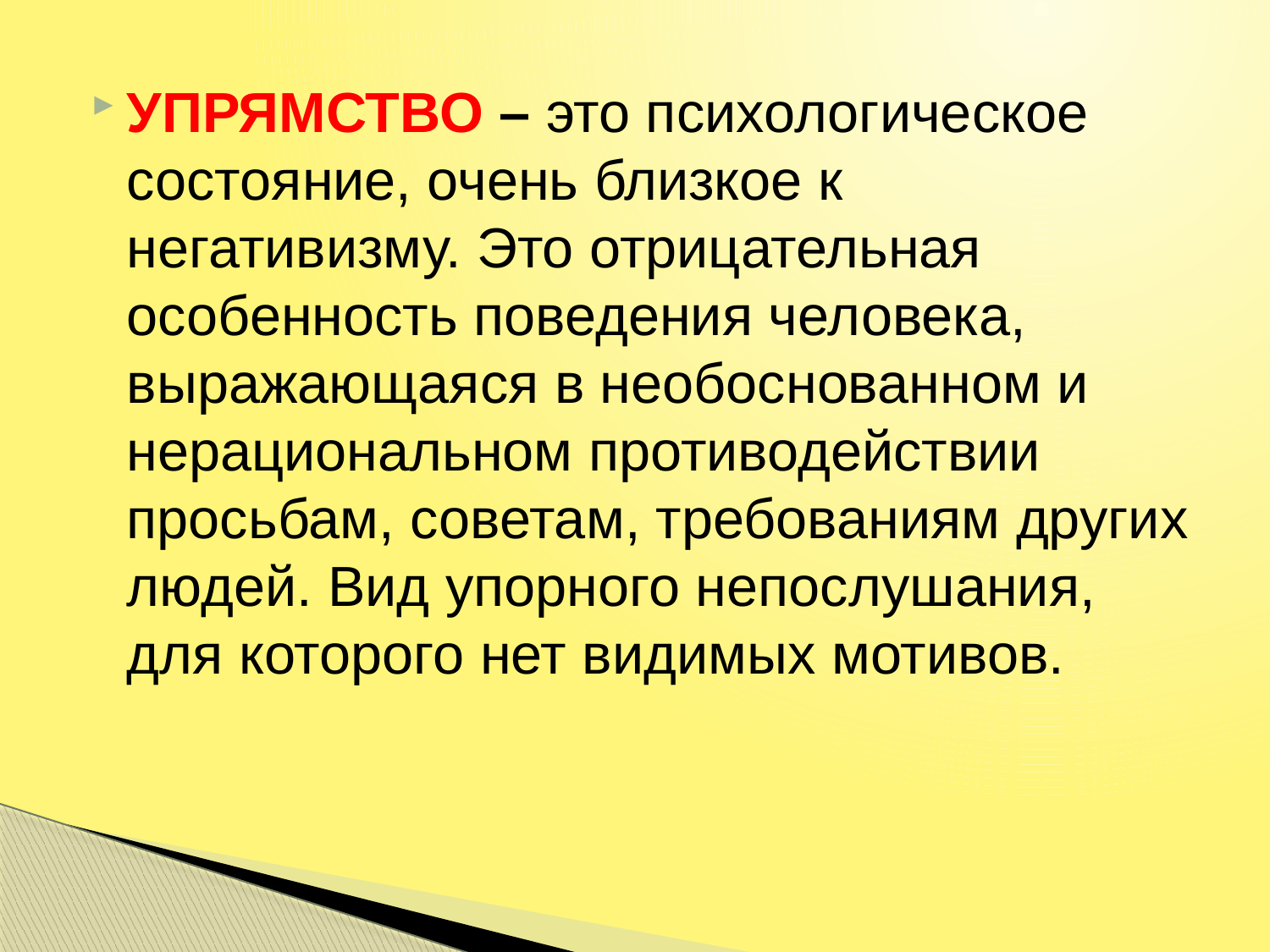

#
УПРЯМСТВО – это психологическое состояние, очень близкое к негативизму. Это отрицательная особенность поведения человека, выражающаяся в необоснованном и нерациональном противодействии просьбам, советам, требованиям других людей. Вид упорного непослушания, для которого нет видимых мотивов.